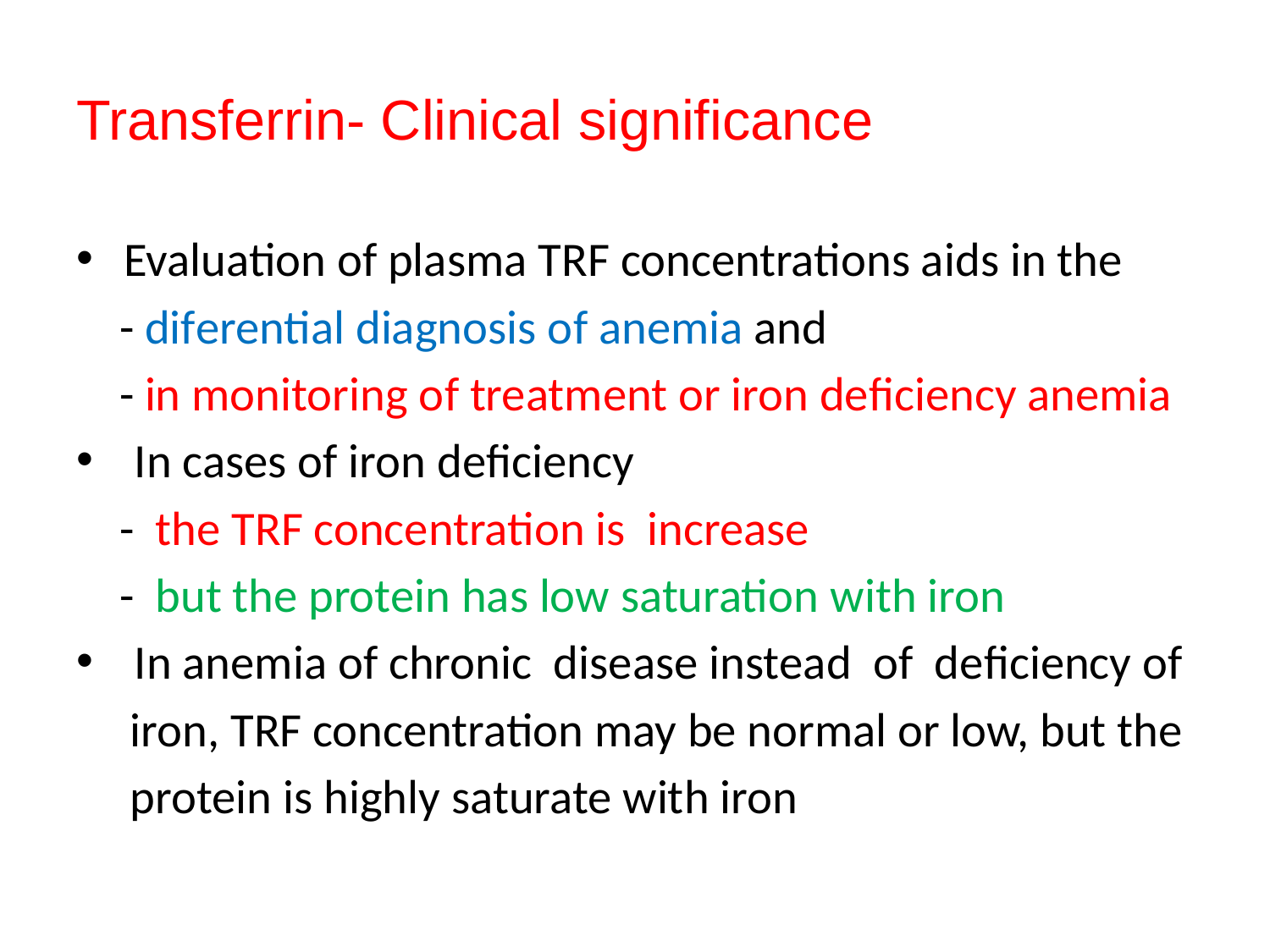

# Transferrin- Clinical significance
Evaluation of plasma TRF concentrations aids in the
    - diferential diagnosis of anemia and
    - in monitoring of treatment or iron deficiency anemia
 In cases of iron deficiency
    -  the TRF concentration is  increase
    -  but the protein has low saturation with iron
 In anemia of chronic  disease instead  of  deficiency of
     iron, TRF concentration may be normal or low, but the
     protein is highly saturate with iron